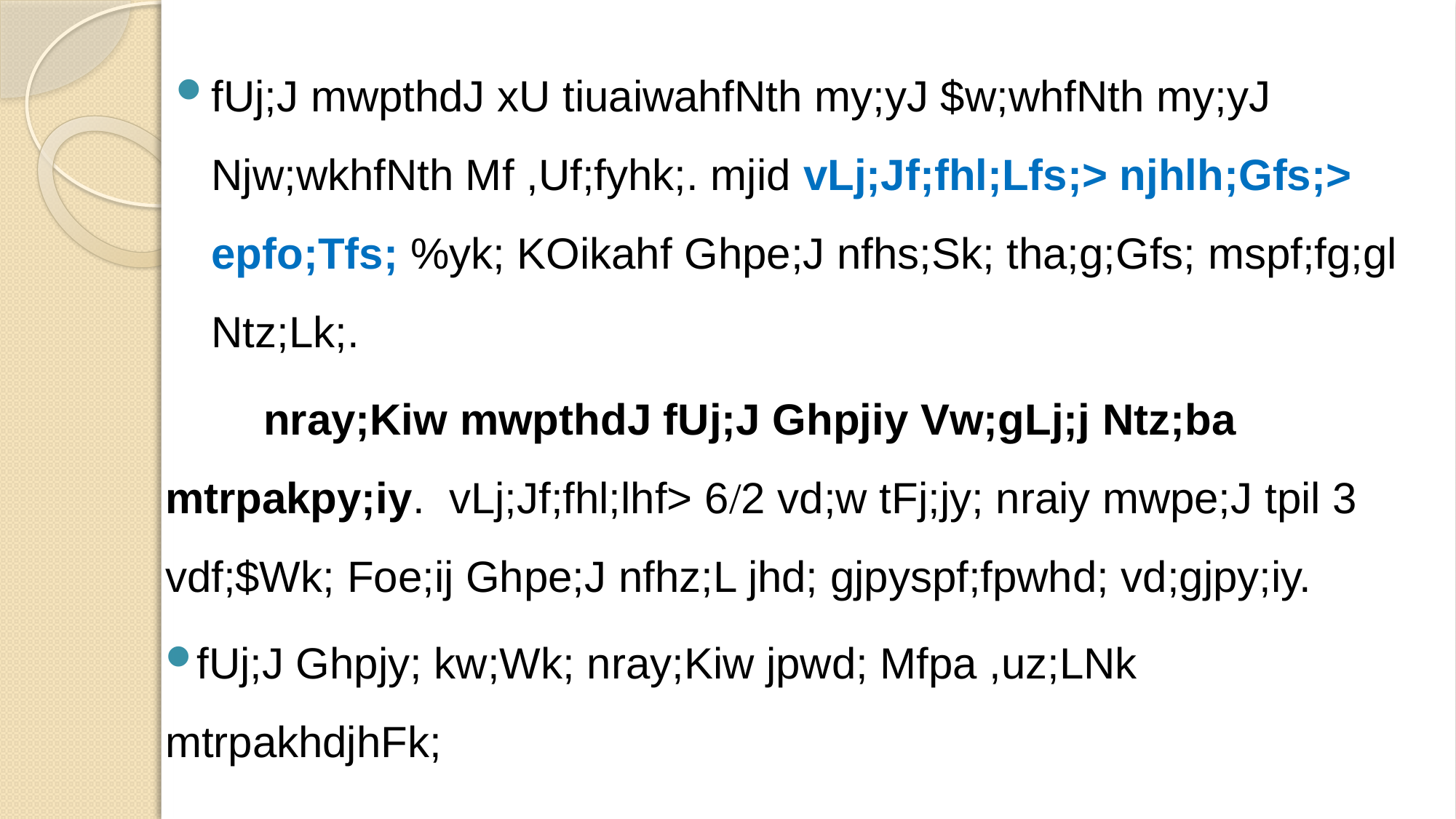

fUj;J mwpthdJ xU tiuaiwahfNth my;yJ $w;whfNth my;yJ Njw;wkhfNth Mf ,Uf;fyhk;. mjid vLj;Jf;fhl;Lfs;> njhlh;Gfs;> epfo;Tfs; %yk; KOikahf Ghpe;J nfhs;Sk; tha;g;Gfs; mspf;fg;gl Ntz;Lk;.
 	nray;Kiw mwpthdJ fUj;J Ghpjiy Vw;gLj;j Ntz;ba mtrpakpy;iy.  vLj;Jf;fhl;lhf> 6/2 vd;w tFj;jy; nraiy mwpe;J tpil 3 vdf;$Wk; Foe;ij Ghpe;J nfhz;L jhd; gjpyspf;fpwhd; vd;gjpy;iy.
fUj;J Ghpjy; kw;Wk; nray;Kiw jpwd; Mfpa ,uz;LNk mtrpakhdjhFk;